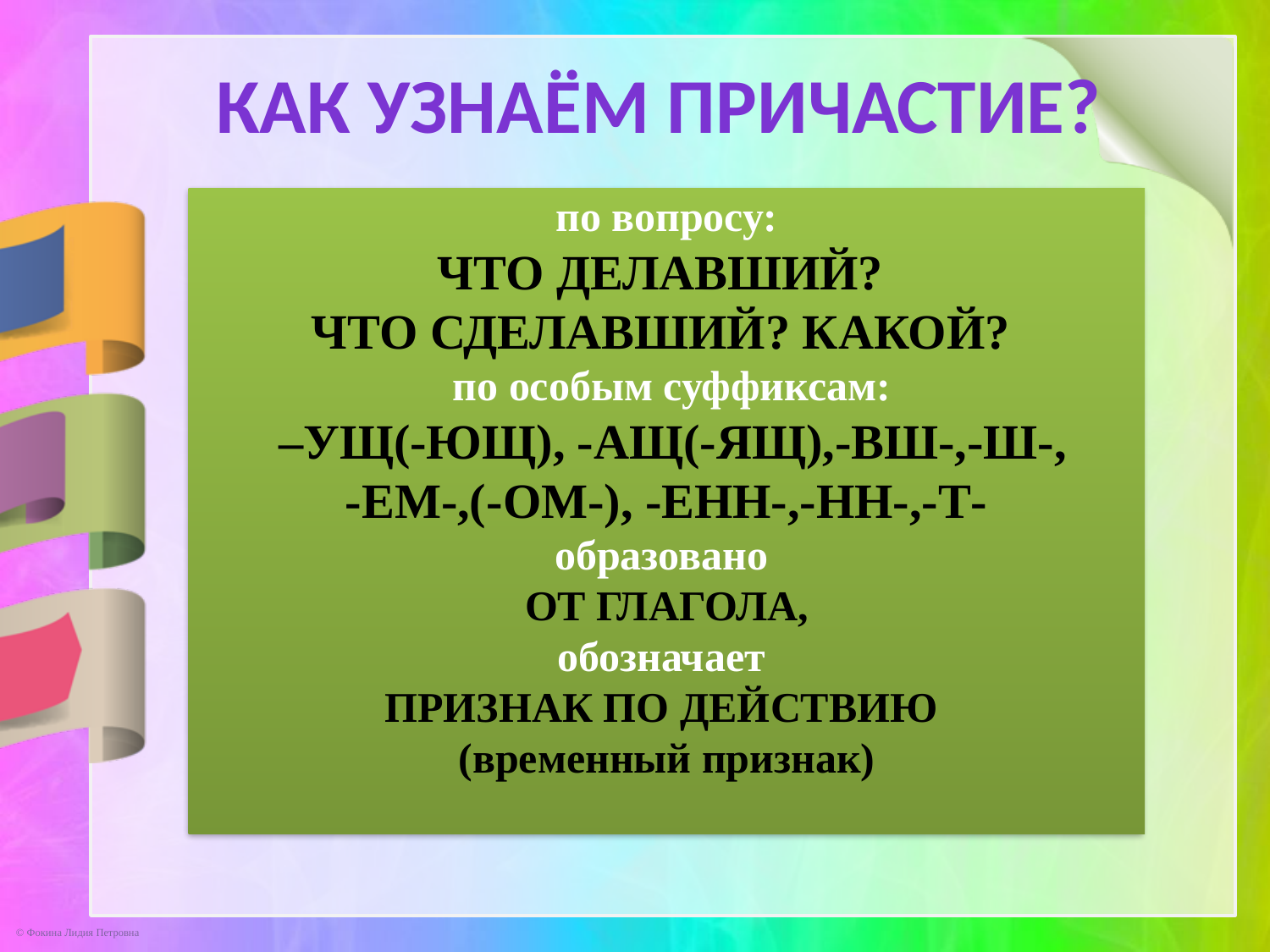

Как узнаём причастие?
по вопросу:
ЧТО ДЕЛАВШИЙ?
ЧТО СДЕЛАВШИЙ? КАКОЙ?
 по особым суффиксам:
 –УЩ(-ЮЩ), -АЩ(-ЯЩ),-ВШ-,-Ш-,
-ЕМ-,(-ОМ-), -ЕНН-,-НН-,-Т-
образовано
ОТ ГЛАГОЛА,
обозначает
ПРИЗНАК ПО ДЕЙСТВИЮ
(временный признак)